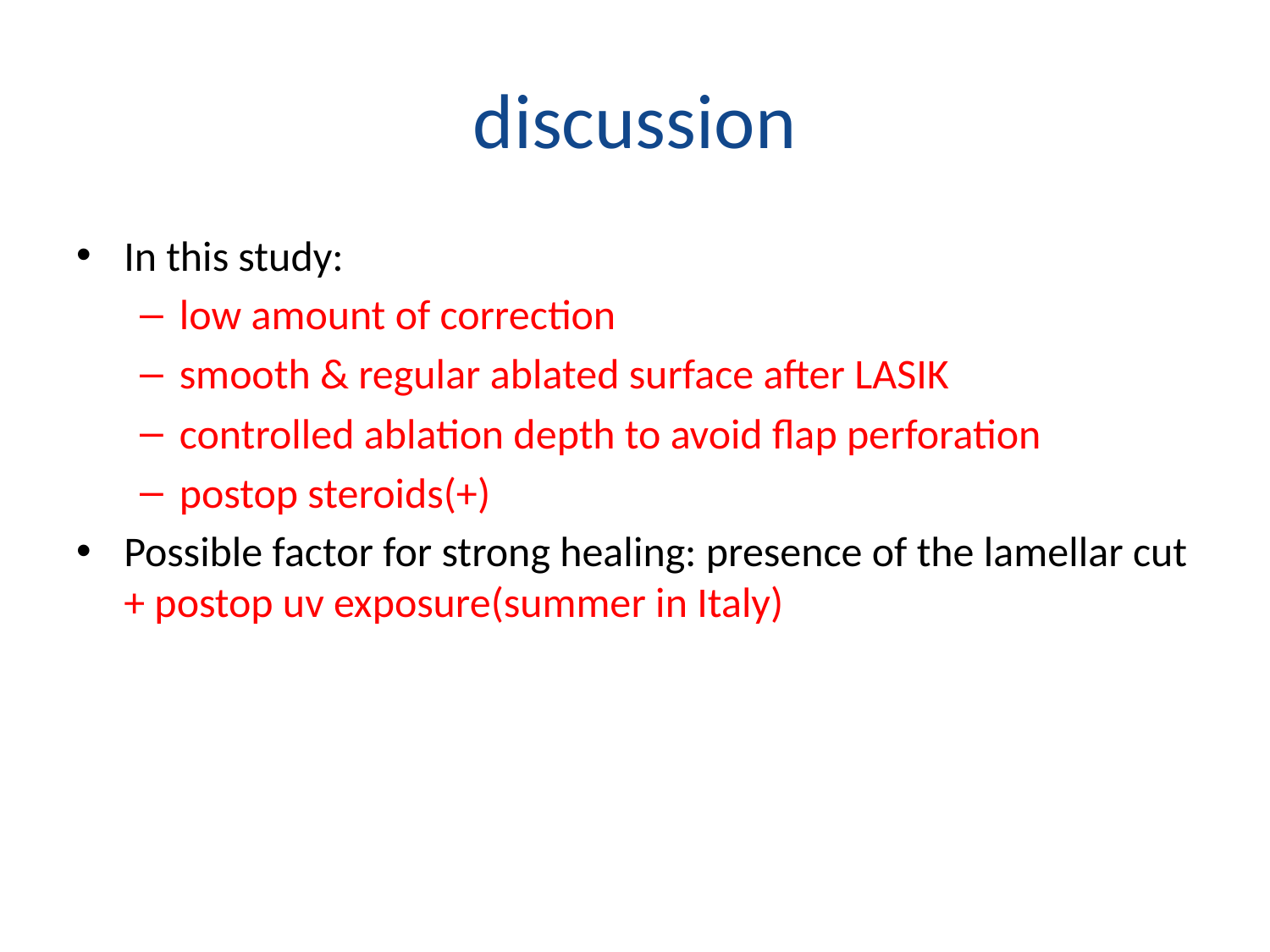

# discussion
In this study:
low amount of correction
smooth & regular ablated surface after LASIK
controlled ablation depth to avoid flap perforation
postop steroids(+)
Possible factor for strong healing: presence of the lamellar cut + postop uv exposure(summer in Italy)